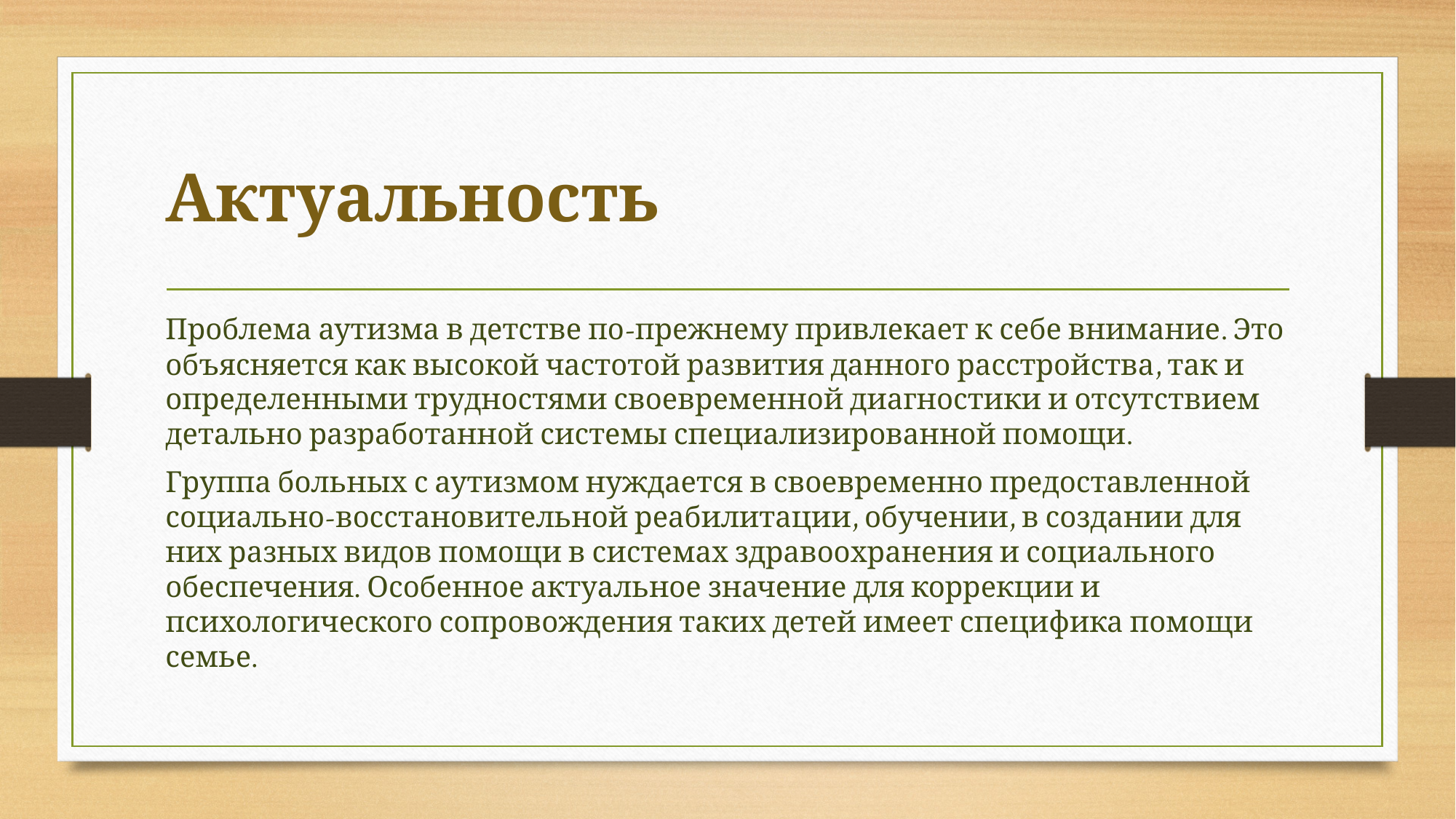

# Актуальность
Проблема аутизма в детстве по-прежнему привлекает к себе внимание. Это объясняется как высокой частотой развития данного расстройства, так и определенными трудностями своевременной диагностики и отсутствием детально разработанной системы специализированной помощи.
Группа больных с аутизмом нуждается в своевременно предоставленной социально-восстановительной реабилитации, обучении, в создании для них разных видов помощи в системах здравоохранения и социального обеспечения. Особенное актуальное значение для коррекции и психологического сопровождения таких детей имеет специфика помощи семье.